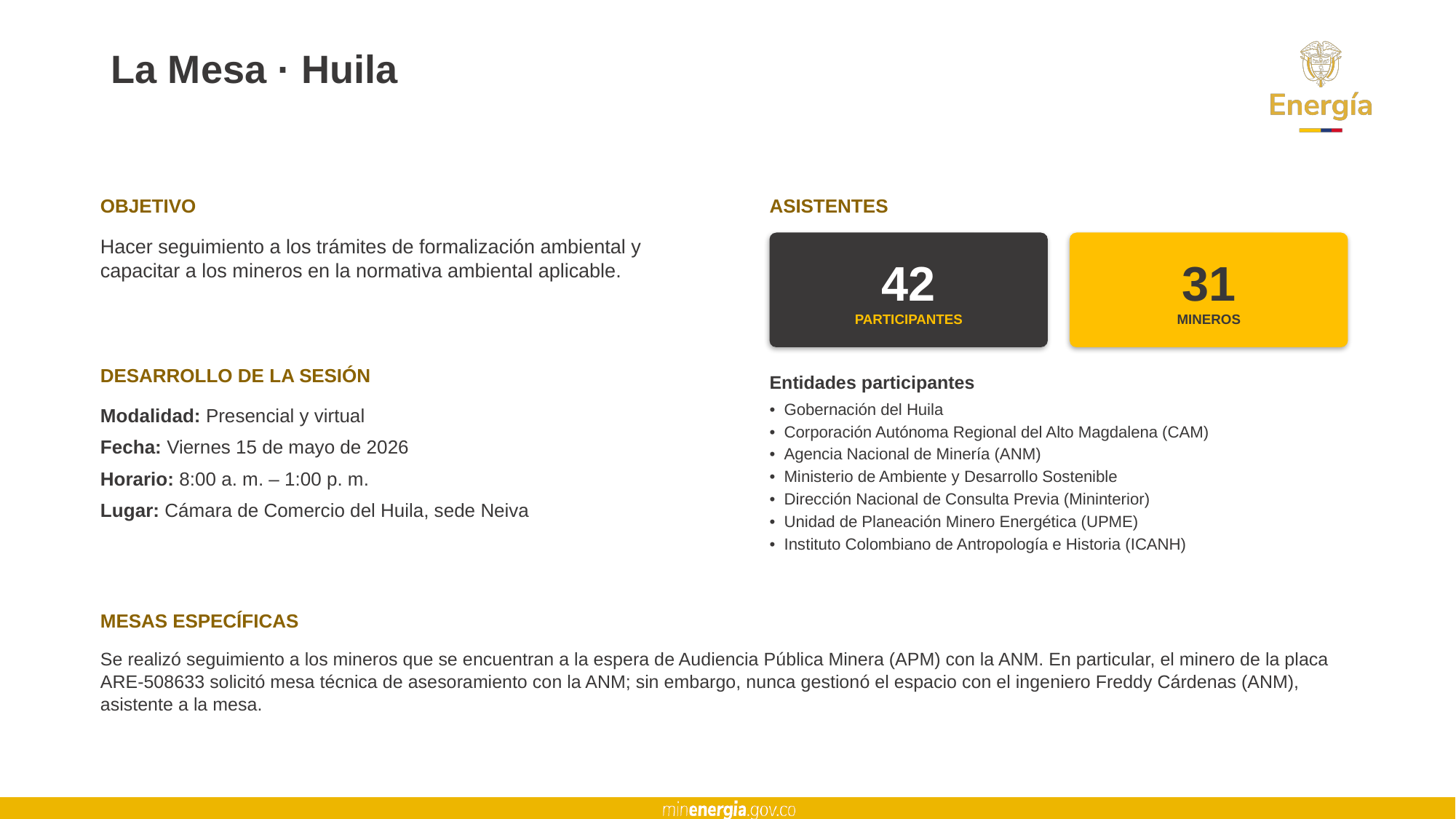

# La Mesa · Huila
OBJETIVO
ASISTENTES
Hacer seguimiento a los trámites de formalización ambiental y capacitar a los mineros en la normativa ambiental aplicable.
42
PARTICIPANTES
31
MINEROS
DESARROLLO DE LA SESIÓN
Entidades participantes
•  Gobernación del Huila
•  Corporación Autónoma Regional del Alto Magdalena (CAM)
•  Agencia Nacional de Minería (ANM)
•  Ministerio de Ambiente y Desarrollo Sostenible
•  Dirección Nacional de Consulta Previa (Mininterior)
•  Unidad de Planeación Minero Energética (UPME)
•  Instituto Colombiano de Antropología e Historia (ICANH)
Modalidad: Presencial y virtual
Fecha: Viernes 15 de mayo de 2026
Horario: 8:00 a. m. – 1:00 p. m.
Lugar: Cámara de Comercio del Huila, sede Neiva
MESAS ESPECÍFICAS
Se realizó seguimiento a los mineros que se encuentran a la espera de Audiencia Pública Minera (APM) con la ANM. En particular, el minero de la placa ARE-508633 solicitó mesa técnica de asesoramiento con la ANM; sin embargo, nunca gestionó el espacio con el ingeniero Freddy Cárdenas (ANM), asistente a la mesa.